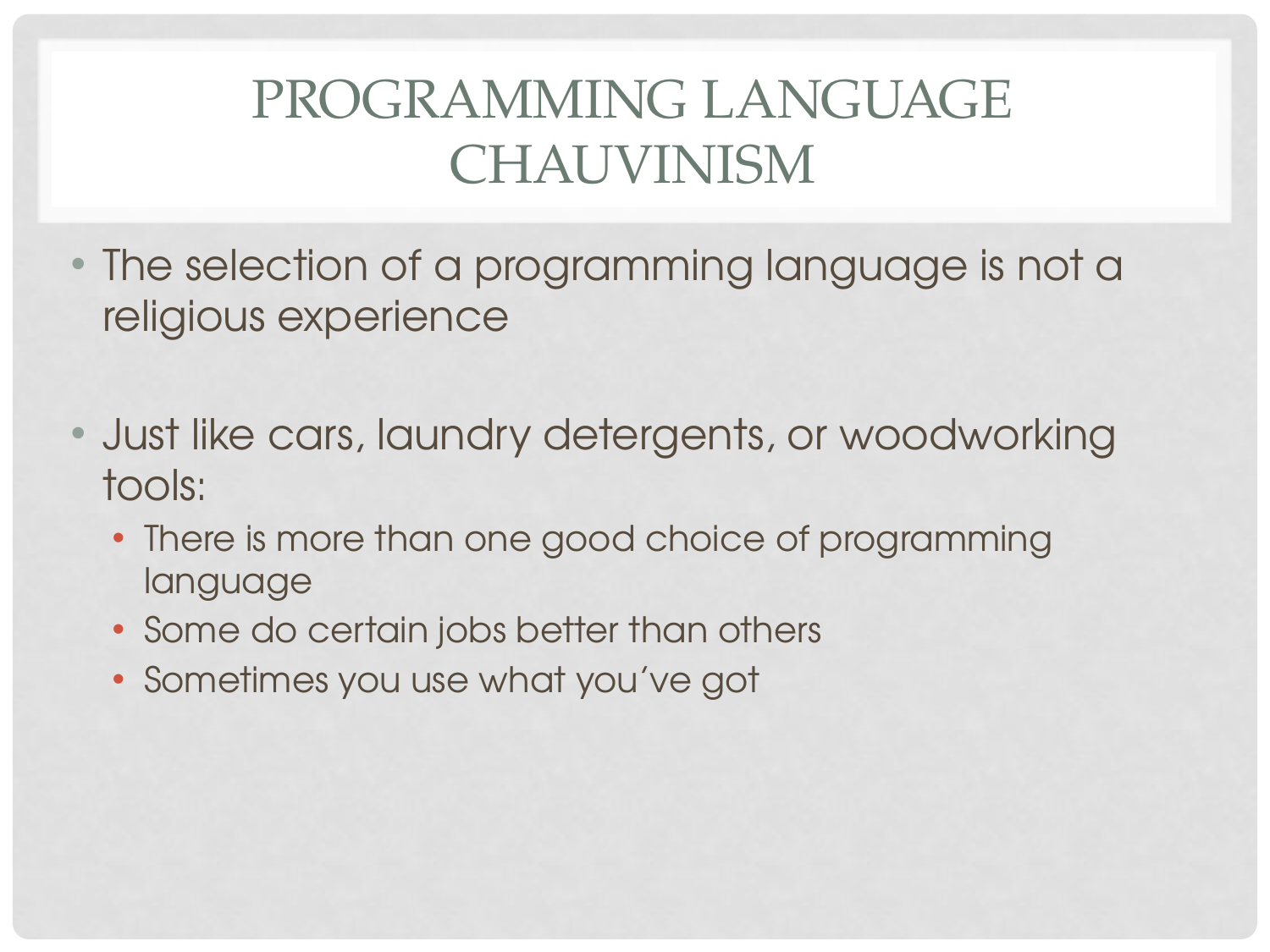

# Programming Language Chauvinism
The selection of a programming language is not a religious experience

Just like cars, laundry detergents, or woodworking tools:
There is more than one good choice of programming language
Some do certain jobs better than others
Sometimes you use what you’ve got